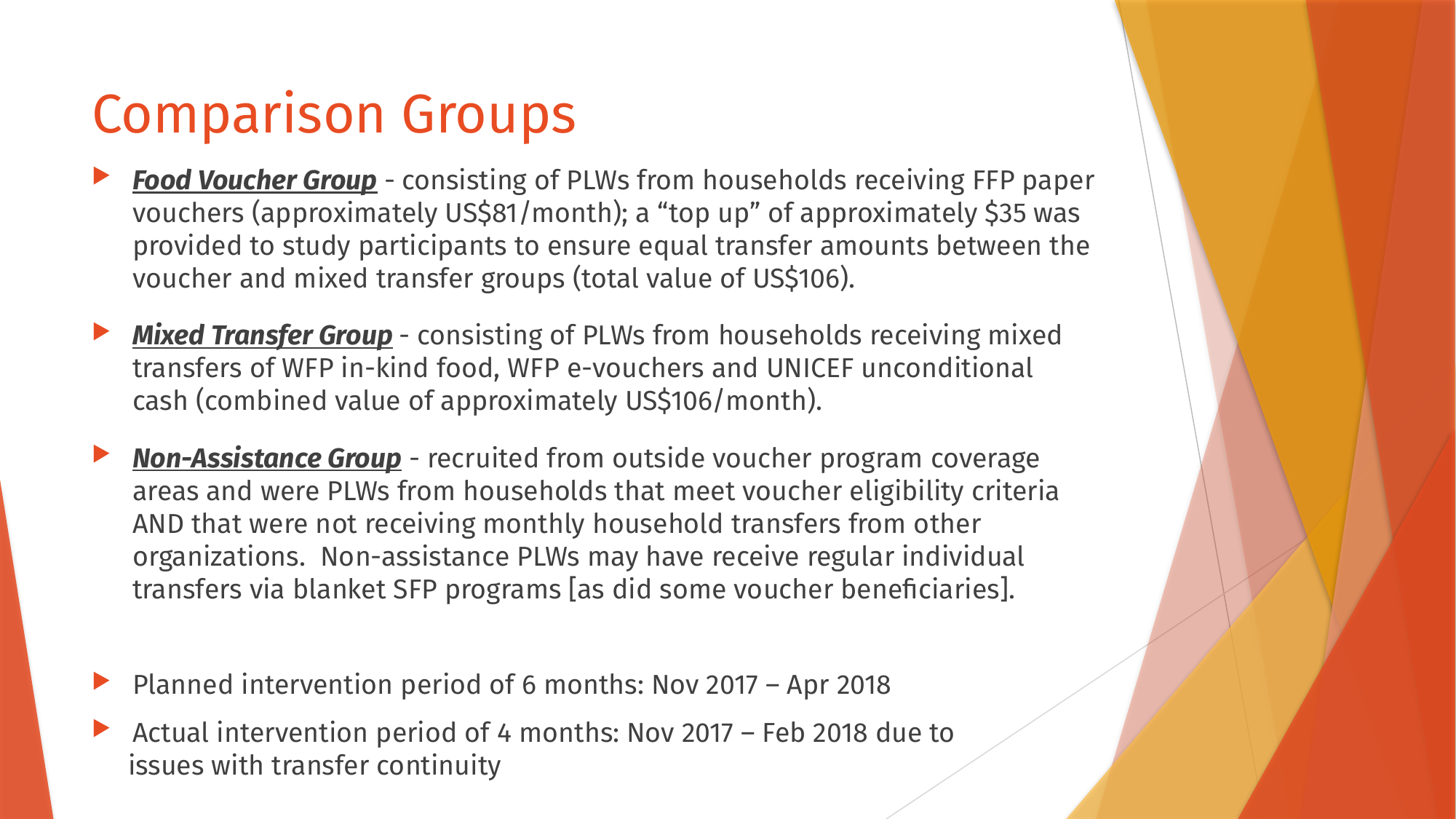

# Comparison Groups
Food Voucher Group - consisting of PLWs from households receiving FFP paper vouchers (approximately US$81/month); a “top up” of approximately $35 was provided to study participants to ensure equal transfer amounts between the voucher and mixed transfer groups (total value of US$106).
Mixed Transfer Group - consisting of PLWs from households receiving mixed transfers of WFP in-kind food, WFP e-vouchers and UNICEF unconditional cash (combined value of approximately US$106/month).
Non-Assistance Group - recruited from outside voucher program coverage areas and were PLWs from households that meet voucher eligibility criteria AND that were not receiving monthly household transfers from other organizations.  Non-assistance PLWs may have receive regular individual transfers via blanket SFP programs [as did some voucher beneficiaries].

Planned intervention period of 6 months: Nov 2017 – Apr 2018
Actual intervention period of 4 months: Nov 2017 – Feb 2018 due to
     issues with transfer continuity